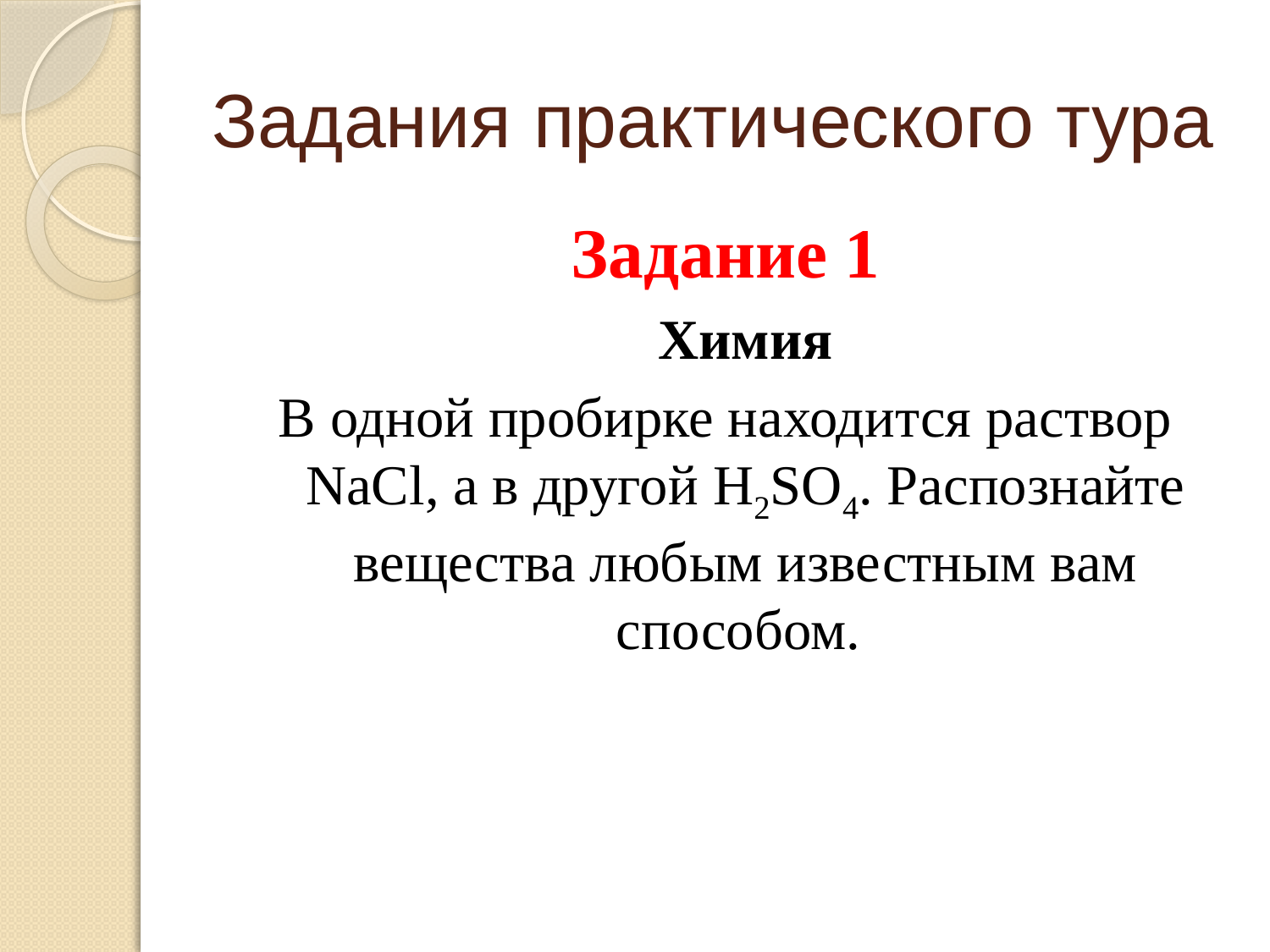

# Задания практического тура
Задание 1
	Химия
В одной пробирке находится раствор NaCl, а в другой H2SO4. Распознайте вещества любым известным вам способом.